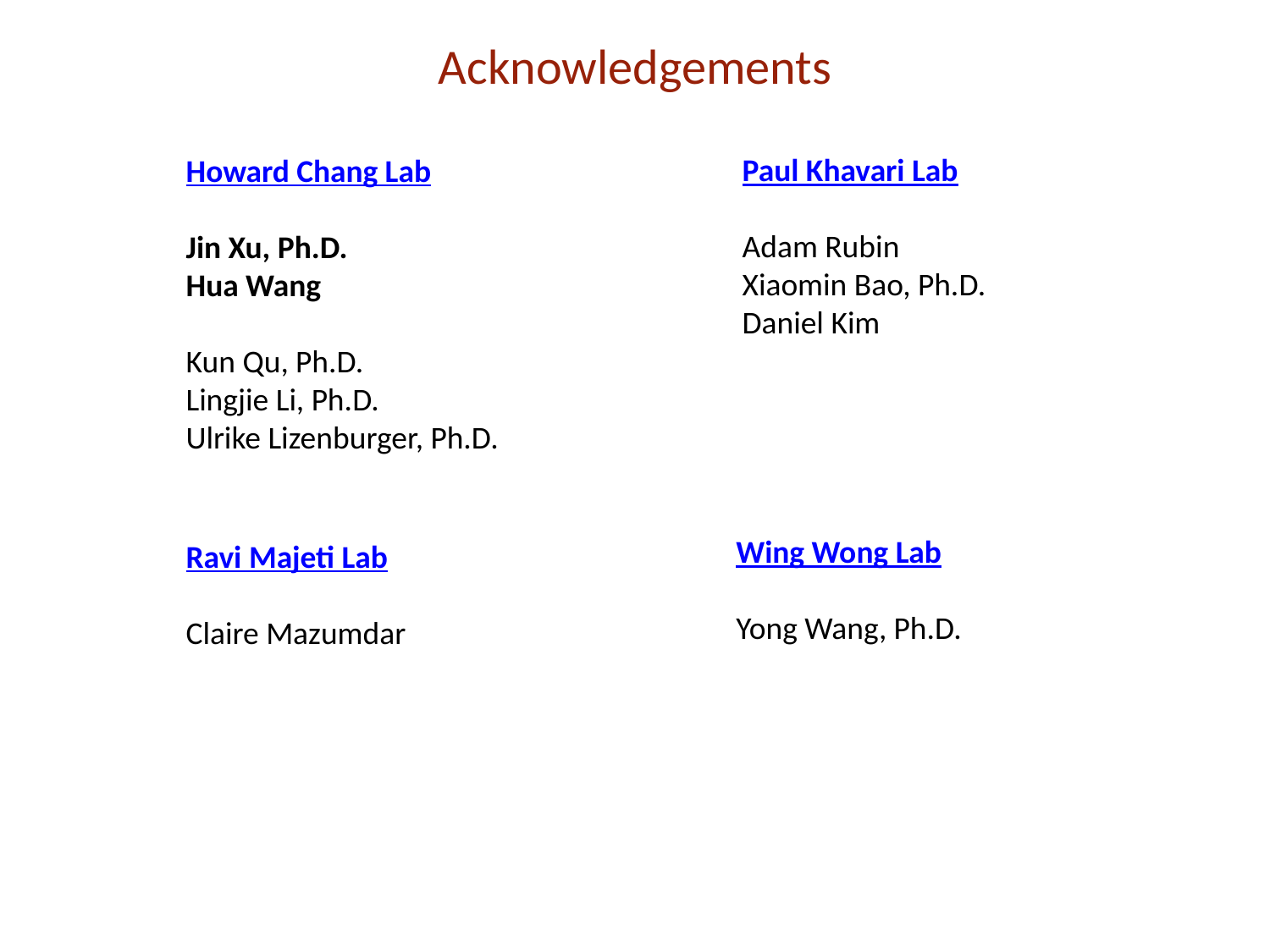

# Acknowledgements
Paul Khavari Lab

Adam Rubin
Xiaomin Bao, Ph.D.
Daniel Kim

Howard Chang Lab

Jin Xu, Ph.D.
Hua Wang

Kun Qu, Ph.D.
Lingjie Li, Ph.D.
Ulrike Lizenburger, Ph.D.

Wing Wong Lab

Yong Wang, Ph.D.
Ravi Majeti Lab

Claire Mazumdar